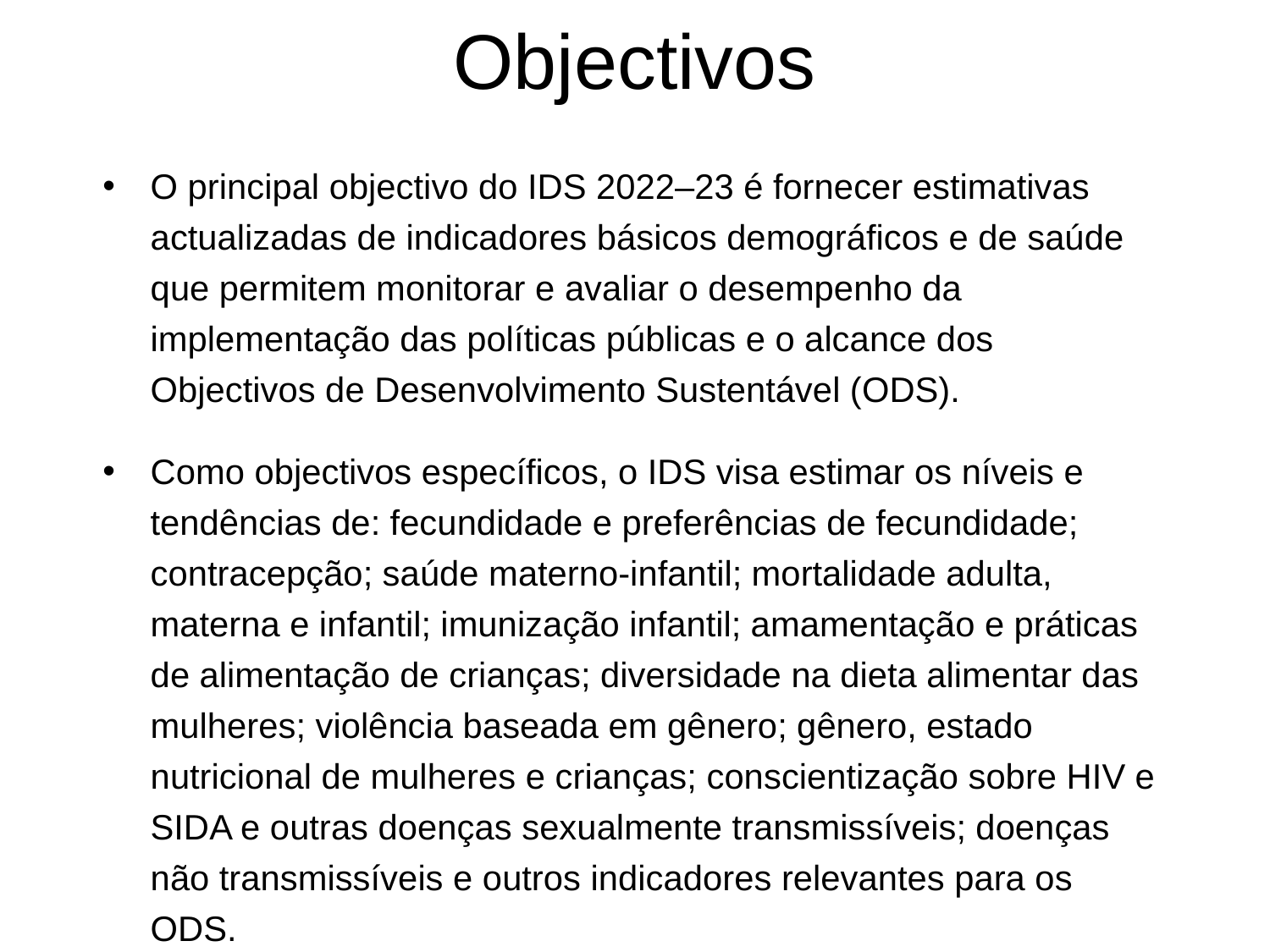

Objectivos
O principal objectivo do IDS 2022–23 é fornecer estimativas actualizadas de indicadores básicos demográficos e de saúde que permitem monitorar e avaliar o desempenho da implementação das políticas públicas e o alcance dos Objectivos de Desenvolvimento Sustentável (ODS).
Como objectivos específicos, o IDS visa estimar os níveis e tendências de: fecundidade e preferências de fecundidade; contracepção; saúde materno-infantil; mortalidade adulta, materna e infantil; imunização infantil; amamentação e práticas de alimentação de crianças; diversidade na dieta alimentar das mulheres; violência baseada em gênero; gênero, estado nutricional de mulheres e crianças; conscientização sobre HIV e SIDA e outras doenças sexualmente transmissíveis; doenças não transmissíveis e outros indicadores relevantes para os ODS.